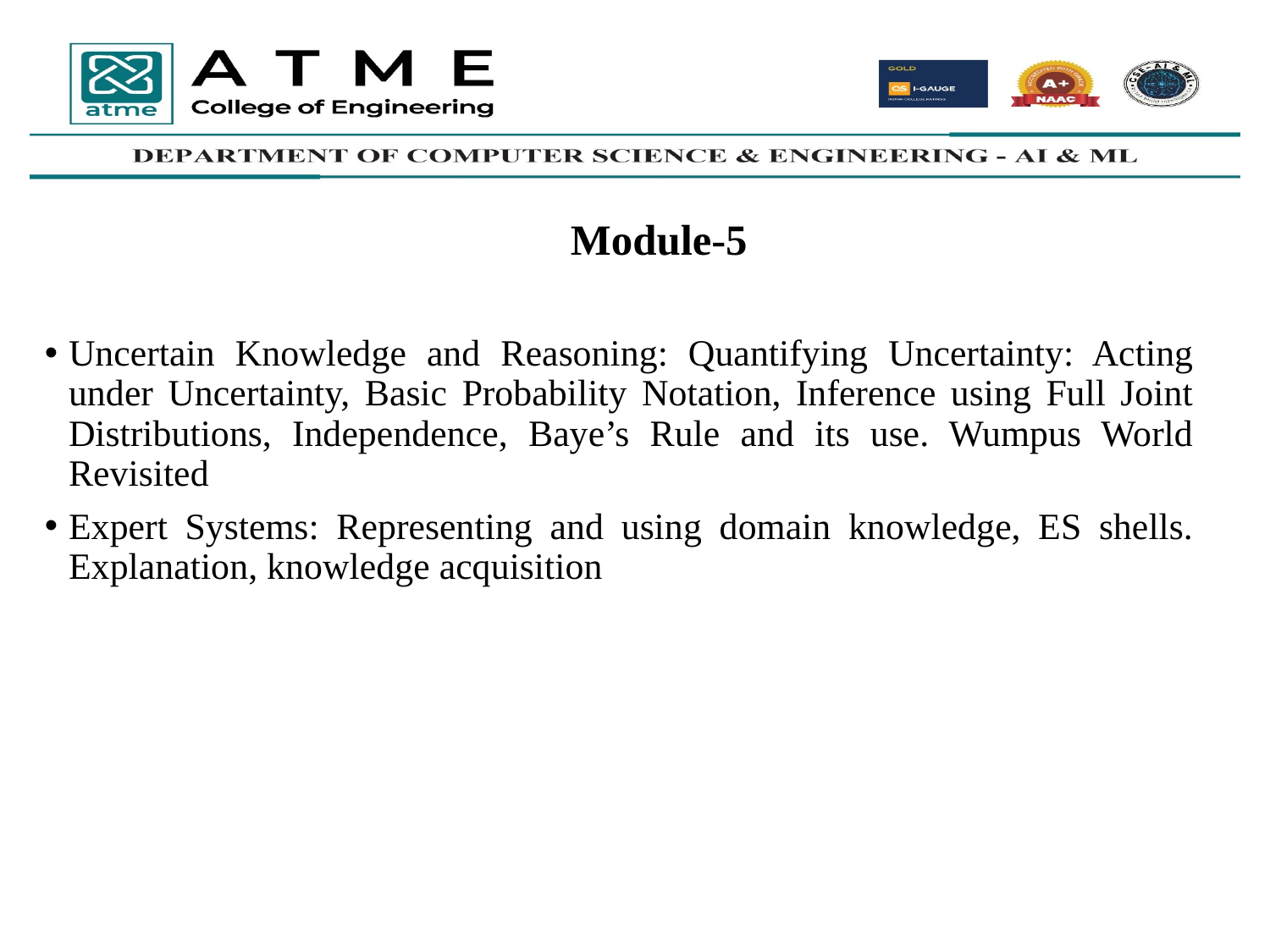

# Module-5
Uncertain Knowledge and Reasoning: Quantifying Uncertainty: Acting under Uncertainty, Basic Probability Notation, Inference using Full Joint Distributions, Independence, Baye’s Rule and its use. Wumpus World Revisited
Expert Systems: Representing and using domain knowledge, ES shells. Explanation, knowledge acquisition